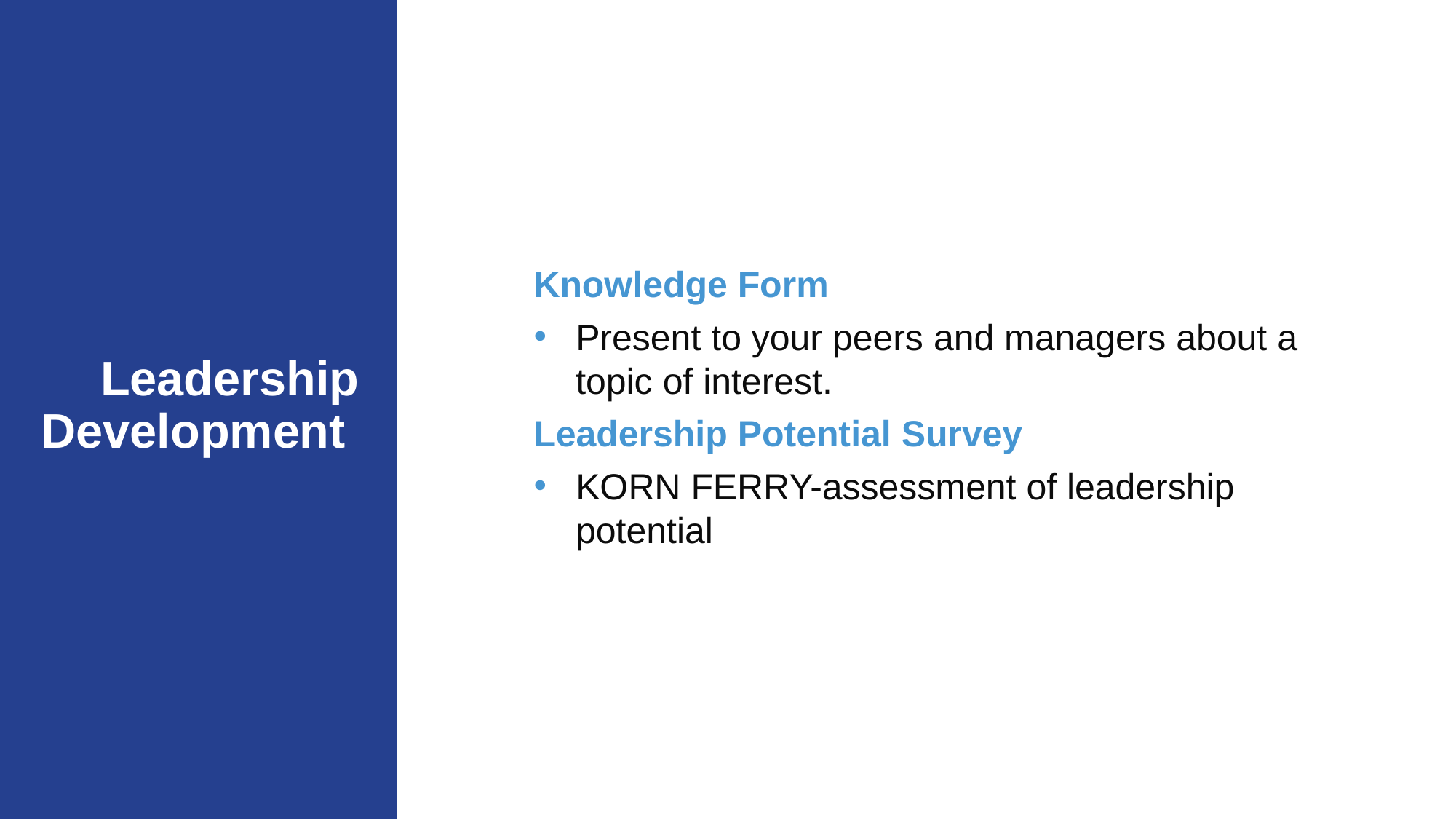

Knowledge Form
Present to your peers and managers about a topic of interest.
Leadership Potential Survey
KORN FERRY-assessment of leadership potential
# Leadership Development